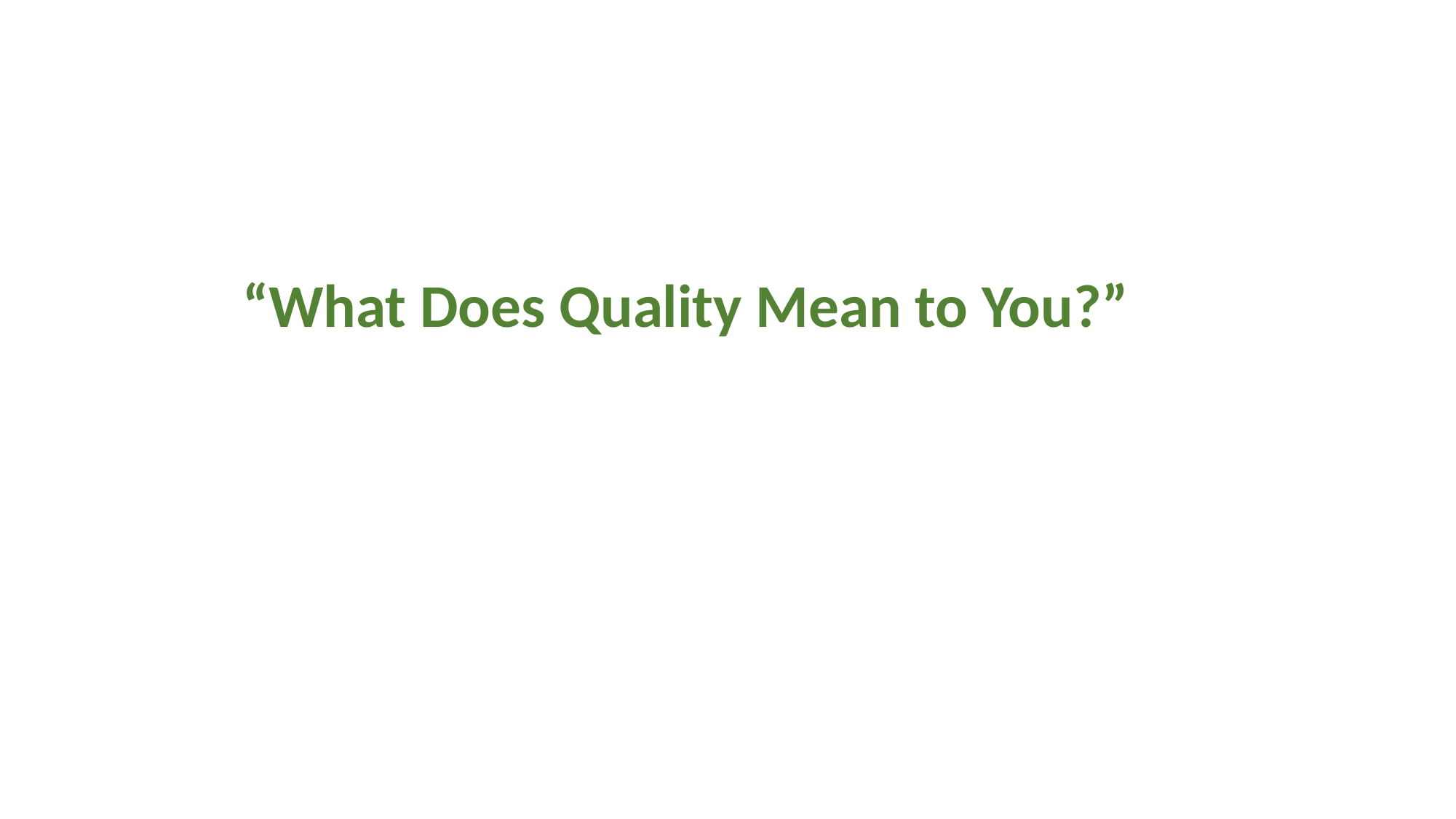

#
“What Does Quality Mean to You?”